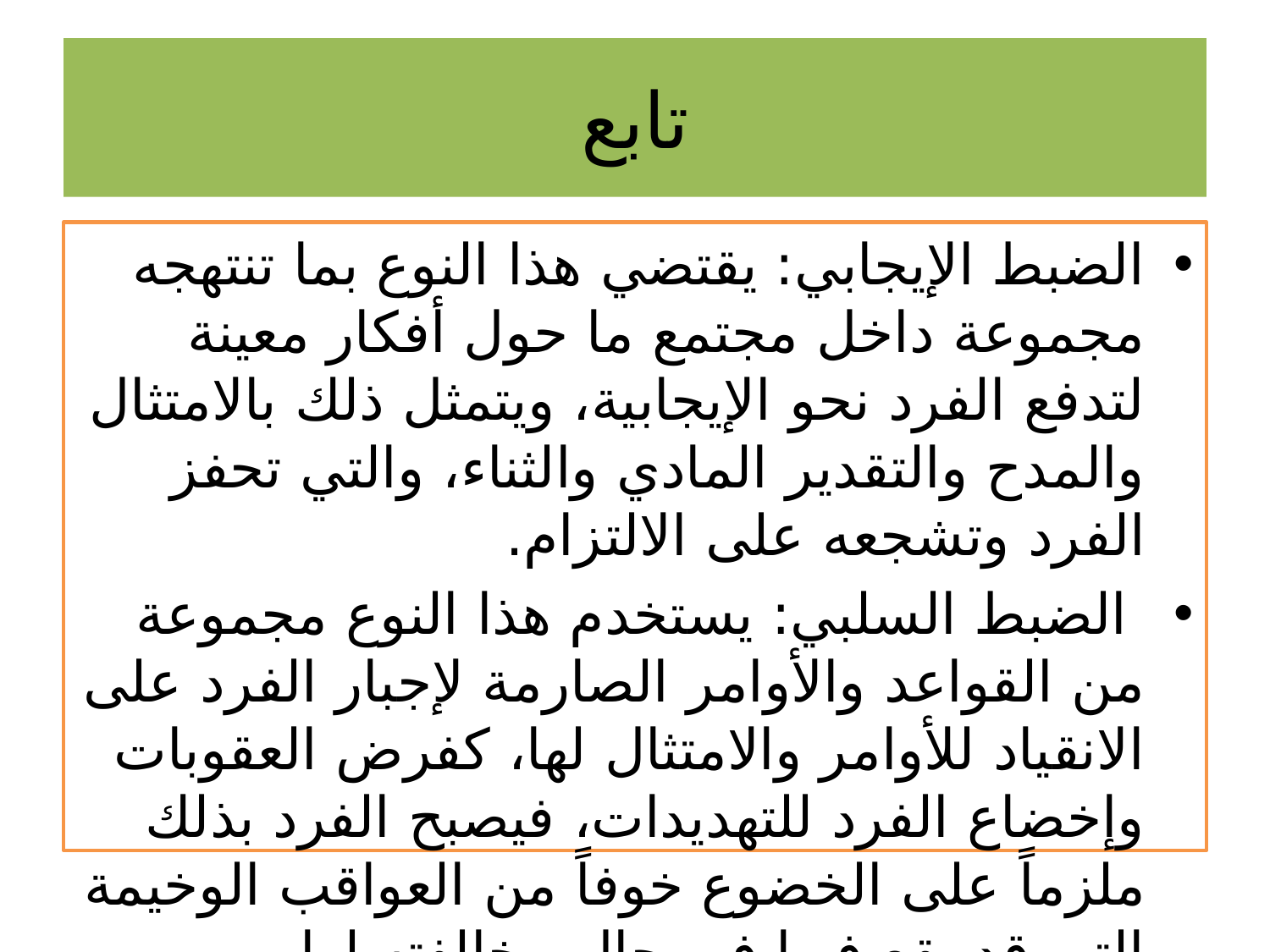

# تابع
الضبط الإيجابي: يقتضي هذا النوع بما تنتهجه مجموعة داخل مجتمع ما حول أفكار معينة لتدفع الفرد نحو الإيجابية، ويتمثل ذلك بالامتثال والمدح والتقدير المادي والثناء، والتي تحفز الفرد وتشجعه على الالتزام.
 الضبط السلبي: يستخدم هذا النوع مجموعة من القواعد والأوامر الصارمة لإجبار الفرد على الانقياد للأوامر والامتثال لها، كفرض العقوبات وإخضاع الفرد للتهديدات، فيصبح الفرد بذلك ملزماً على الخضوع خوفاً من العواقب الوخيمة التي قد يقع فيها في حال مخالفته لها.